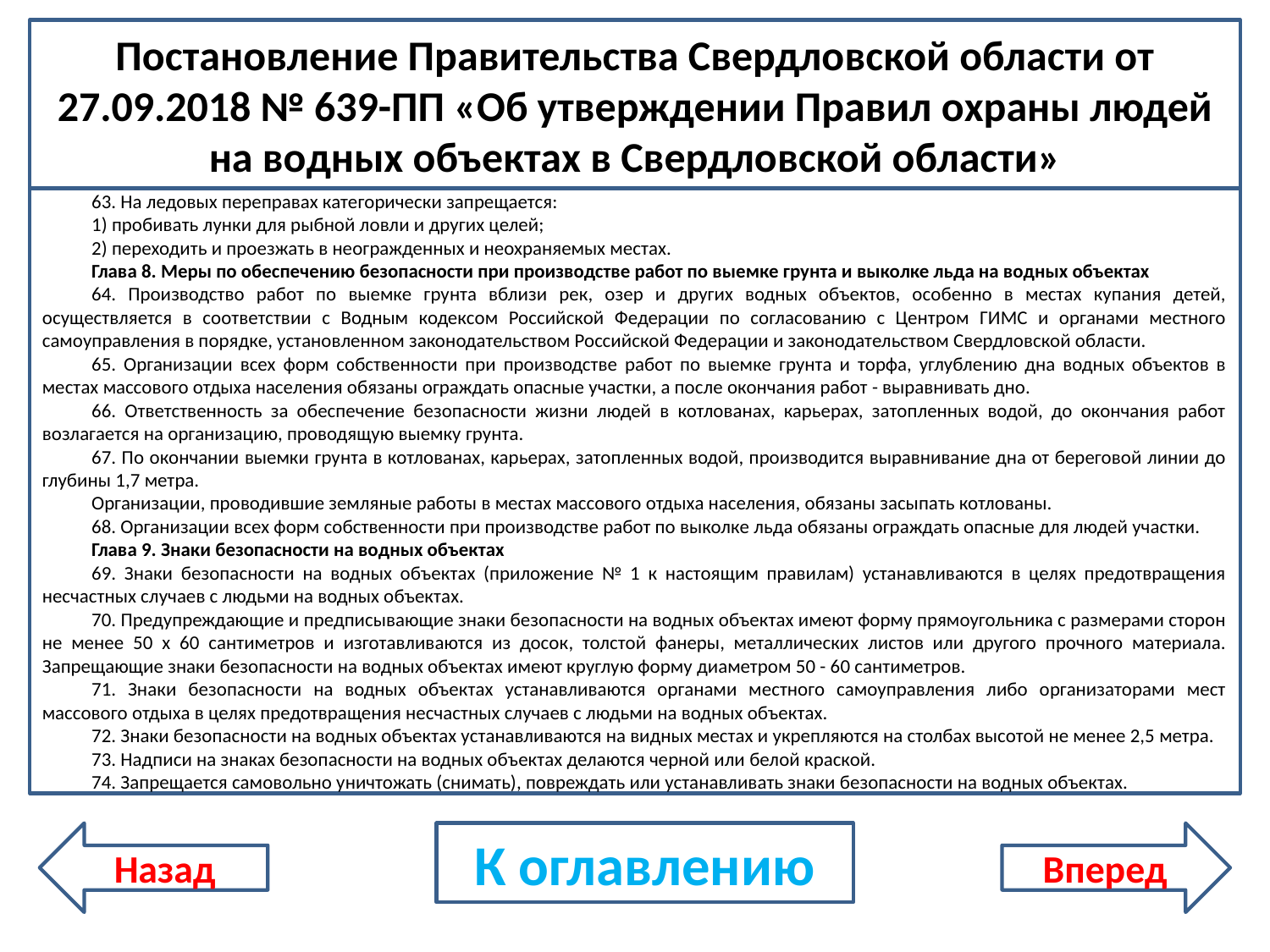

Постановление Правительства Свердловской области от 27.09.2018 № 639-ПП «Об утверждении Правил охраны людей на водных объектах в Свердловской области»
63. На ледовых переправах категорически запрещается:
1) пробивать лунки для рыбной ловли и других целей;
2) переходить и проезжать в неогражденных и неохраняемых местах.
Глава 8. Меры по обеспечению безопасности при производстве работ по выемке грунта и выколке льда на водных объектах
64. Производство работ по выемке грунта вблизи рек, озер и других водных объектов, особенно в местах купания детей, осуществляется в соответствии с Водным кодексом Российской Федерации по согласованию с Центром ГИМС и органами местного самоуправления в порядке, установленном законодательством Российской Федерации и законодательством Свердловской области.
65. Организации всех форм собственности при производстве работ по выемке грунта и торфа, углублению дна водных объектов в местах массового отдыха населения обязаны ограждать опасные участки, а после окончания работ - выравнивать дно.
66. Ответственность за обеспечение безопасности жизни людей в котлованах, карьерах, затопленных водой, до окончания работ возлагается на организацию, проводящую выемку грунта.
67. По окончании выемки грунта в котлованах, карьерах, затопленных водой, производится выравнивание дна от береговой линии до глубины 1,7 метра.
Организации, проводившие земляные работы в местах массового отдыха населения, обязаны засыпать котлованы.
68. Организации всех форм собственности при производстве работ по выколке льда обязаны ограждать опасные для людей участки.
Глава 9. Знаки безопасности на водных объектах
69. Знаки безопасности на водных объектах (приложение № 1 к настоящим правилам) устанавливаются в целях предотвращения несчастных случаев с людьми на водных объектах.
70. Предупреждающие и предписывающие знаки безопасности на водных объектах имеют форму прямоугольника с размерами сторон не менее 50 x 60 сантиметров и изготавливаются из досок, толстой фанеры, металлических листов или другого прочного материала. Запрещающие знаки безопасности на водных объектах имеют круглую форму диаметром 50 - 60 сантиметров.
71. Знаки безопасности на водных объектах устанавливаются органами местного самоуправления либо организаторами мест массового отдыха в целях предотвращения несчастных случаев с людьми на водных объектах.
72. Знаки безопасности на водных объектах устанавливаются на видных местах и укрепляются на столбах высотой не менее 2,5 метра.
73. Надписи на знаках безопасности на водных объектах делаются черной или белой краской.
74. Запрещается самовольно уничтожать (снимать), повреждать или устанавливать знаки безопасности на водных объектах.
Назад
К оглавлению
Вперед